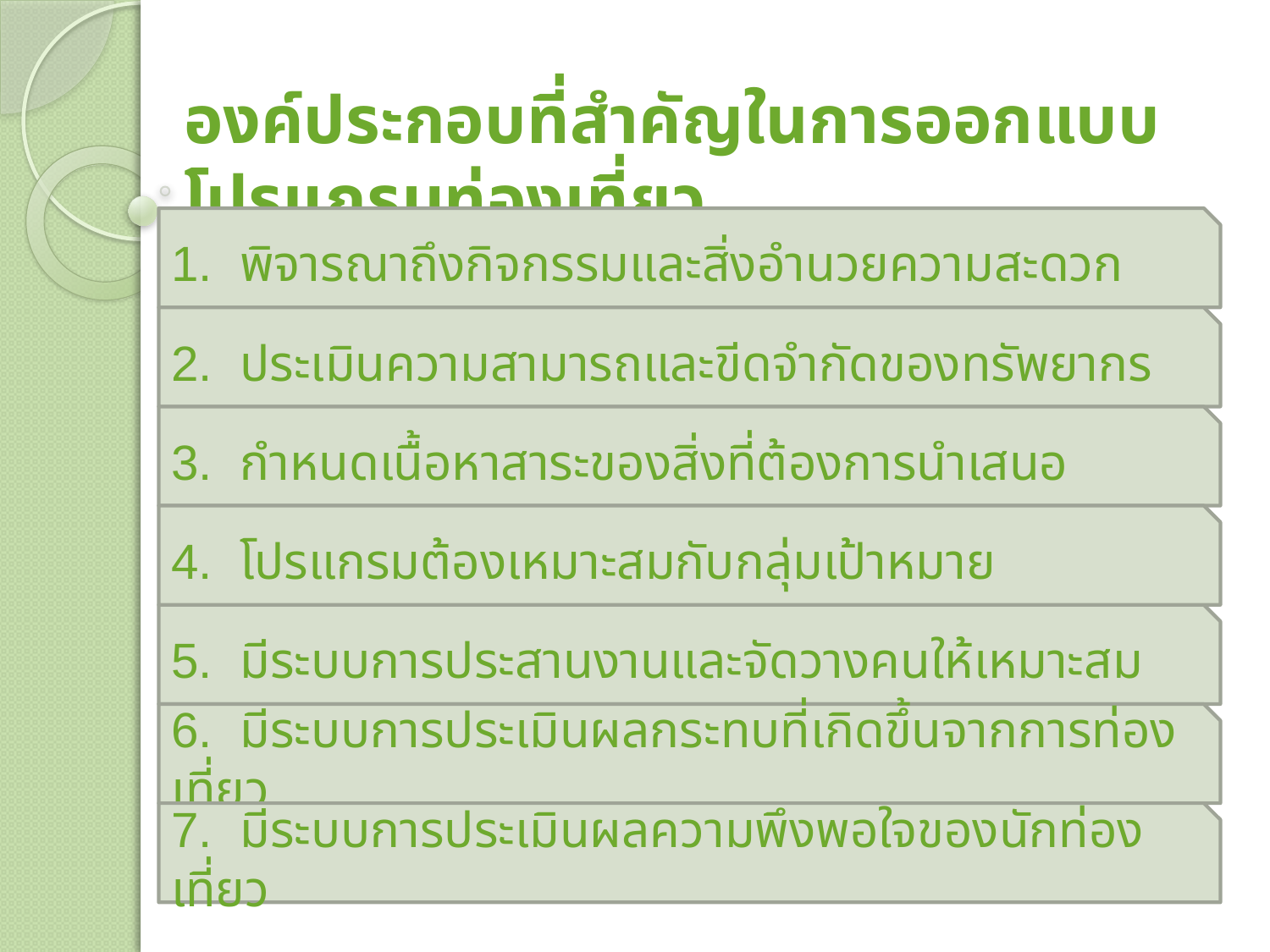

# องค์ประกอบที่สำคัญในการออกแบบโปรแกรมท่องเที่ยว
1.  พิจารณาถึงกิจกรรมและสิ่งอำนวยความสะดวก
2.  ประเมินความสามารถและขีดจำกัดของทรัพยากร
3.  กำหนดเนื้อหาสาระของสิ่งที่ต้องการนำเสนอ
4.  โปรแกรมต้องเหมาะสมกับกลุ่มเป้าหมาย
5.  มีระบบการประสานงานและจัดวางคนให้เหมาะสม
6.  มีระบบการประเมินผลกระทบที่เกิดขึ้นจากการท่องเที่ยว
7.  มีระบบการประเมินผลความพึงพอใจของนักท่องเที่ยว